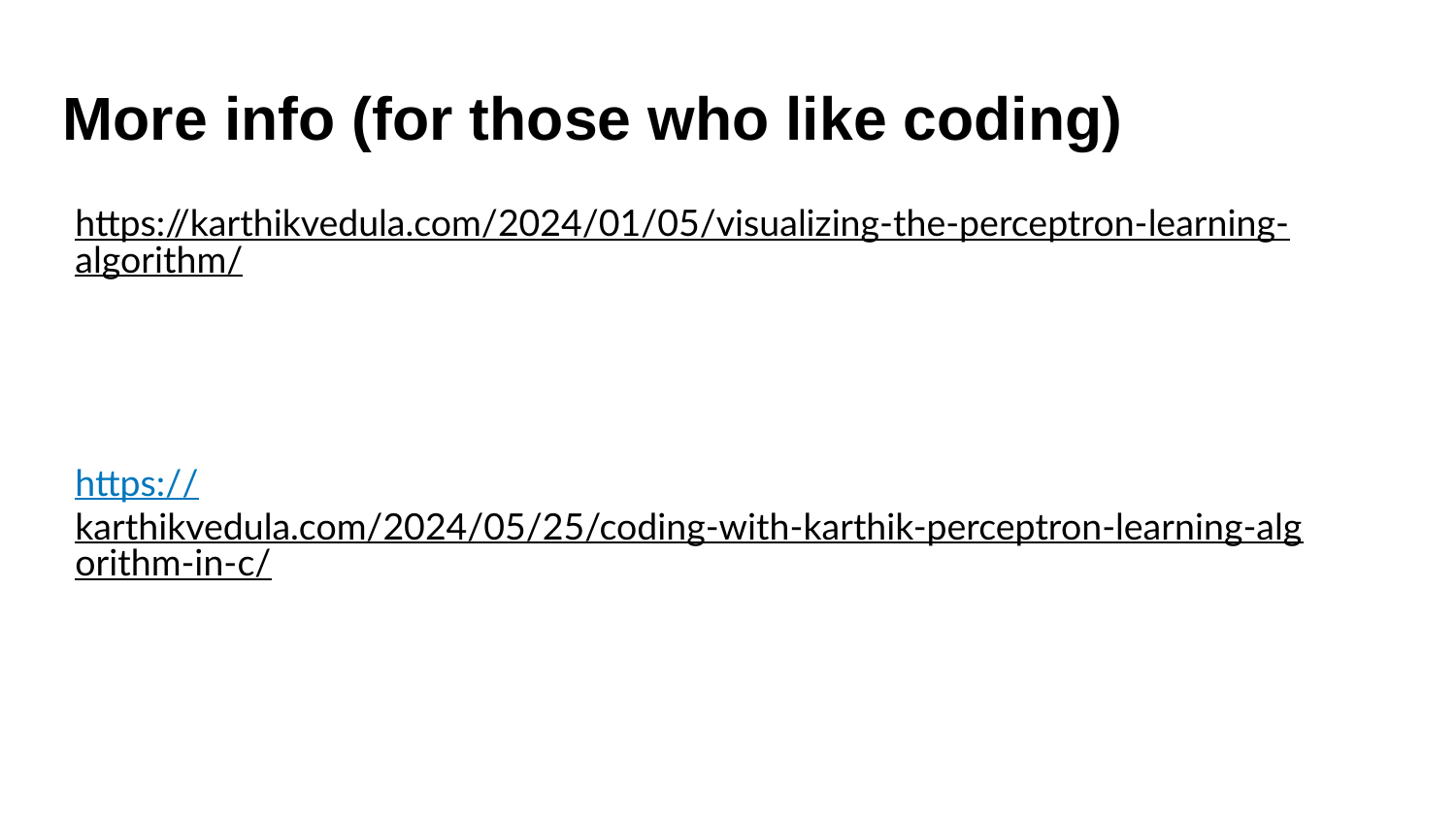

# More info (for those who like coding)
https://karthikvedula.com/2024/01/05/visualizing-the-perceptron-learning-algorithm/

https://karthikvedula.com/2024/05/25/coding-with-karthik-perceptron-learning-algorithm-in-c/